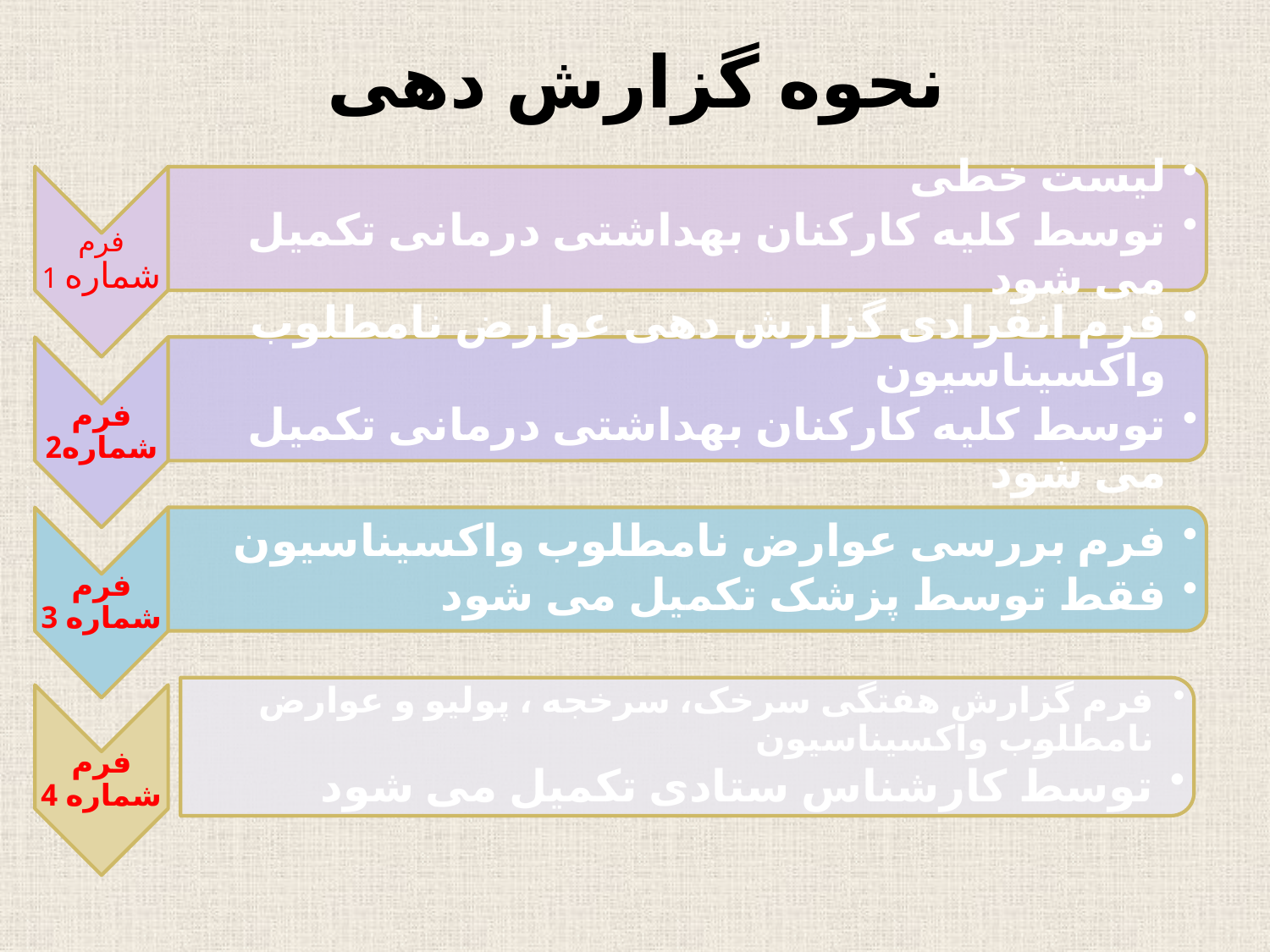

# نحوه گزارش دهی
فرم شماره 1
لیست خطی
توسط کلیه کارکنان بهداشتی درمانی تکمیل می شود
فرم شماره2
فرم انفرادی گزارش دهی عوارض نامطلوب واکسیناسیون
توسط کلیه کارکنان بهداشتی درمانی تکمیل می شود
فرم شماره 3
فرم بررسی عوارض نامطلوب واکسیناسیون
فقط توسط پزشک تکمیل می شود
فرم شماره 4
فرم گزارش هفتگی سرخک، سرخجه ، پولیو و عوارض نامطلوب واکسیناسیون
توسط کارشناس ستادی تکمیل می شود